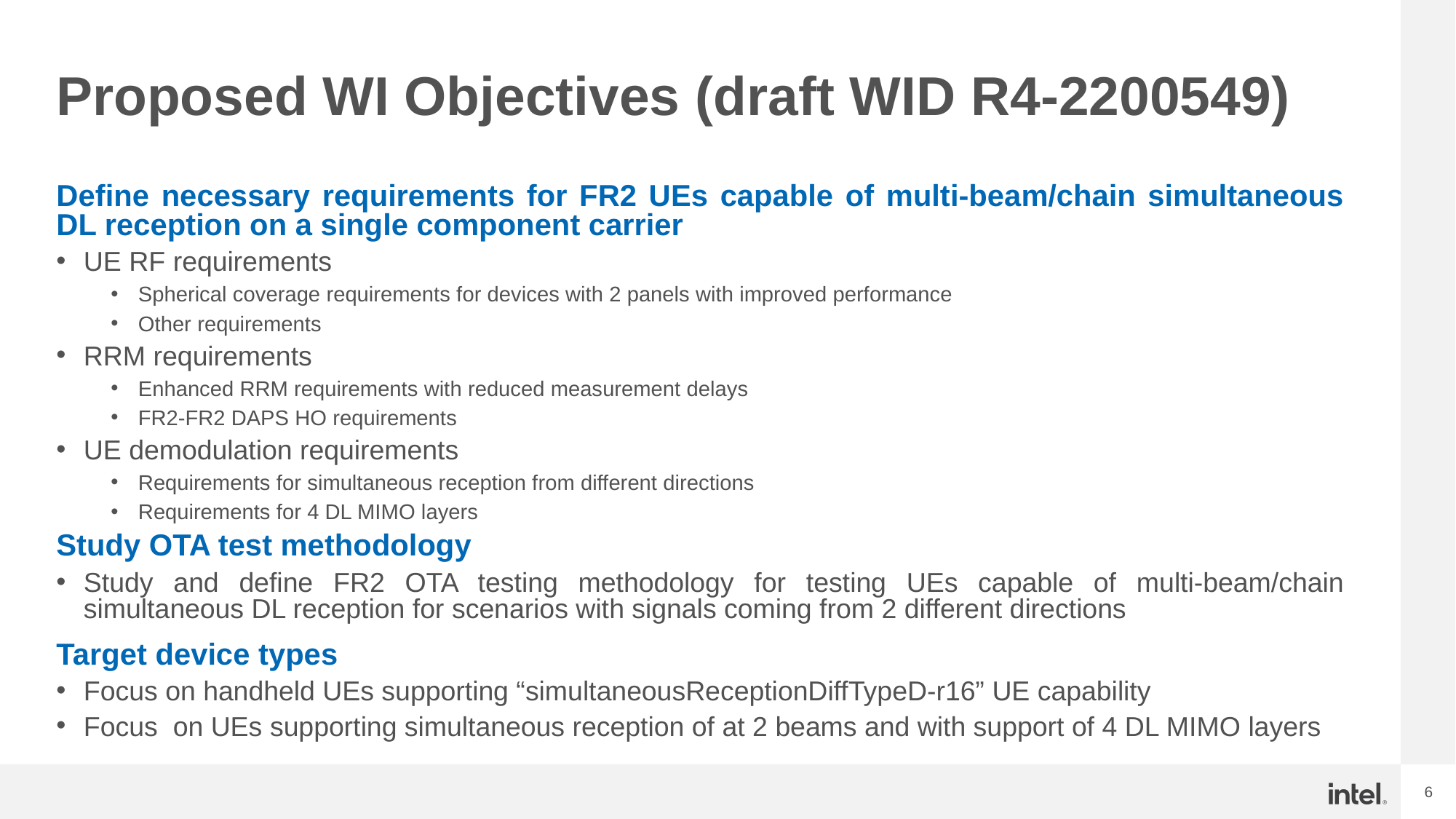

# Proposed WI Objectives (draft WID R4-2200549)
Define necessary requirements for FR2 UEs capable of multi-beam/chain simultaneous DL reception on a single component carrier
UE RF requirements
Spherical coverage requirements for devices with 2 panels with improved performance
Other requirements
RRM requirements
Enhanced RRM requirements with reduced measurement delays
FR2-FR2 DAPS HO requirements
UE demodulation requirements
Requirements for simultaneous reception from different directions
Requirements for 4 DL MIMO layers
Study OTA test methodology
Study and define FR2 OTA testing methodology for testing UEs capable of multi-beam/chain simultaneous DL reception for scenarios with signals coming from 2 different directions
Target device types
Focus on handheld UEs supporting “simultaneousReceptionDiffTypeD-r16” UE capability
Focus  on UEs supporting simultaneous reception of at 2 beams and with support of 4 DL MIMO layers